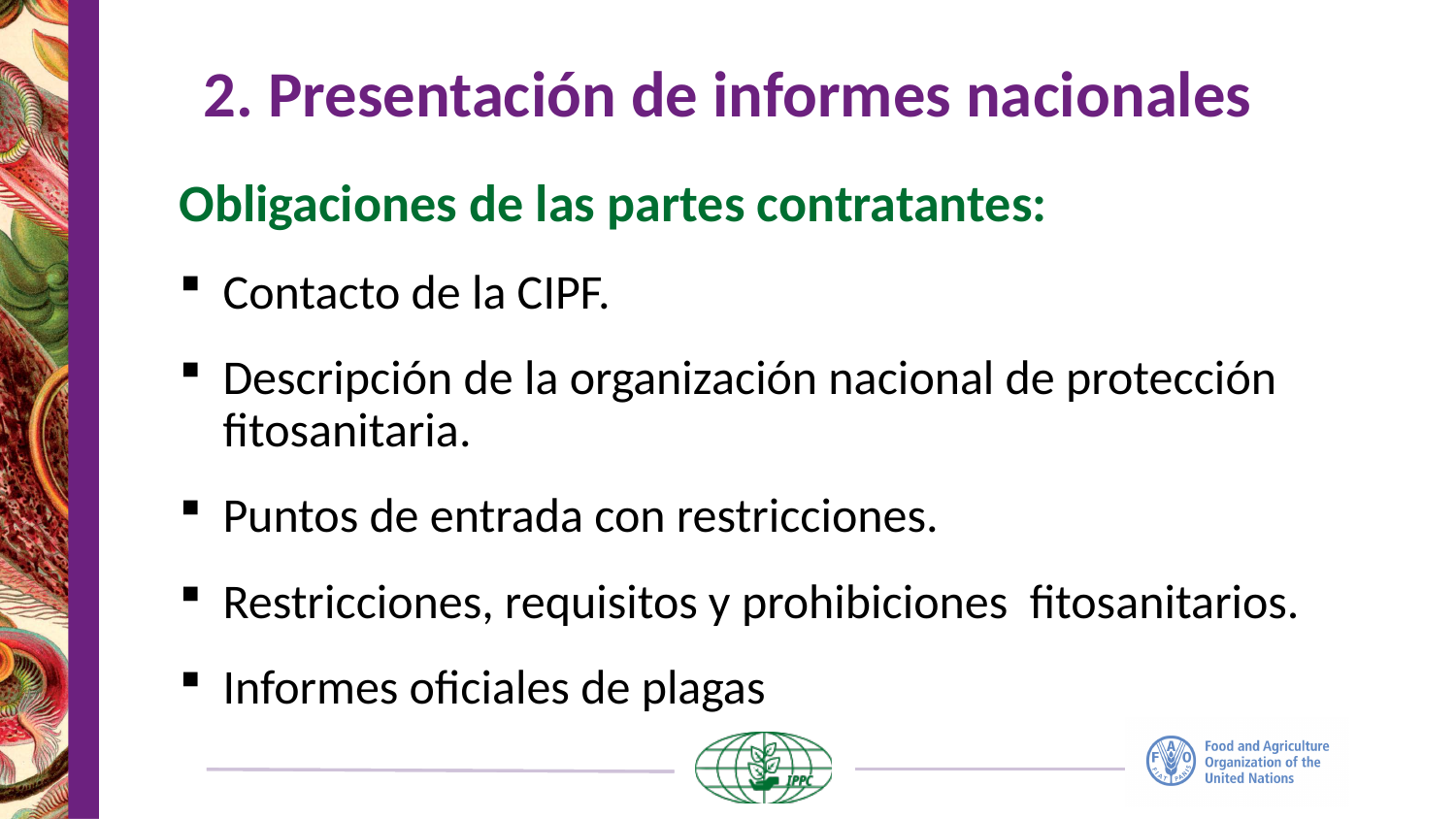

# 2. Presentación de informes nacionales
Obligaciones de las partes contratantes:
Contacto de la CIPF.
Descripción de la organización nacional de protección fitosanitaria.
Puntos de entrada con restricciones.
Restricciones, requisitos y prohibiciones  fitosanitarios.
Informes oficiales de plagas